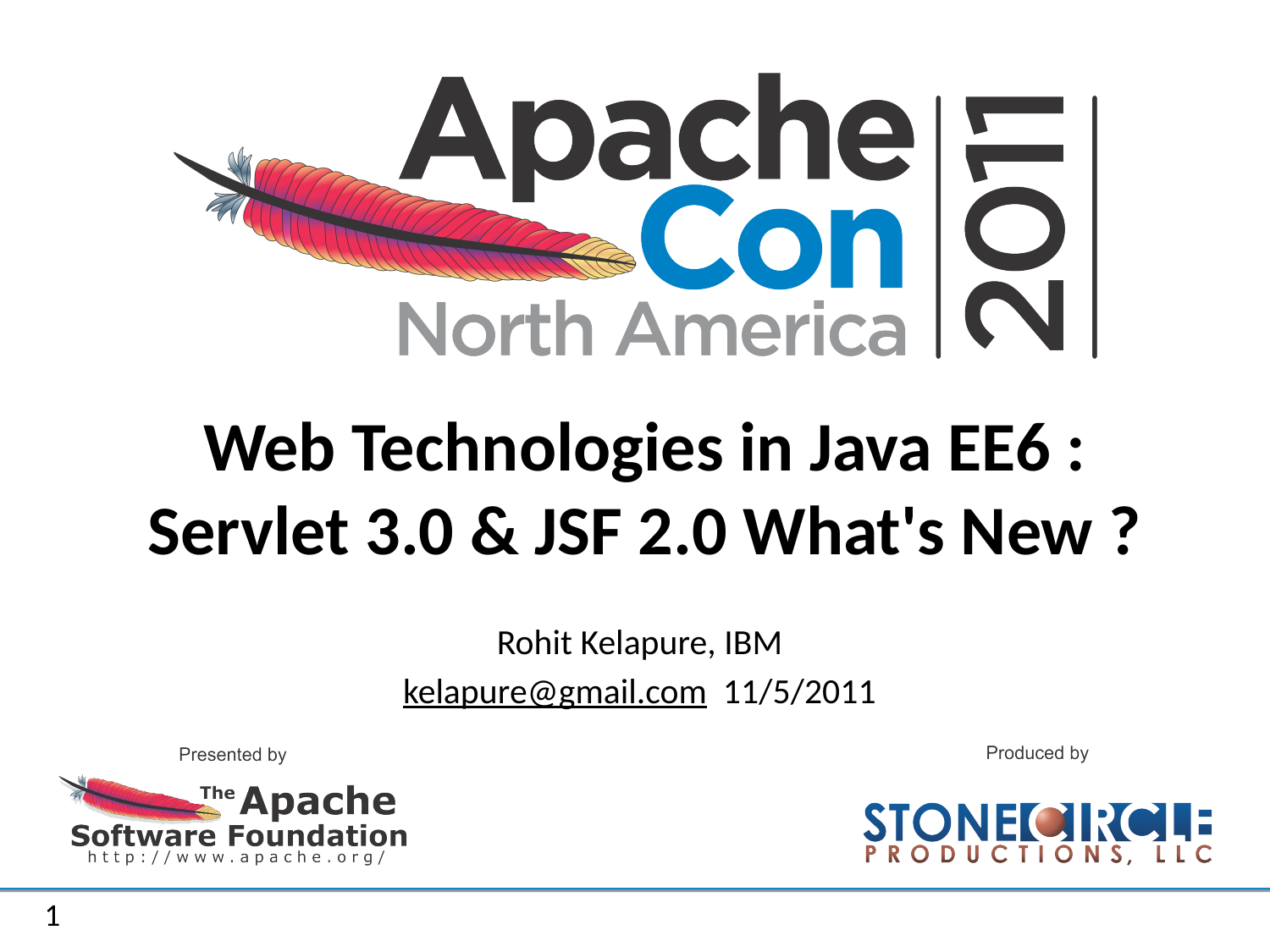

# Web Technologies in Java EE6 : Servlet 3.0 & JSF 2.0 What's New ?
Rohit Kelapure, IBM
kelapure@gmail.com  11/5/2011